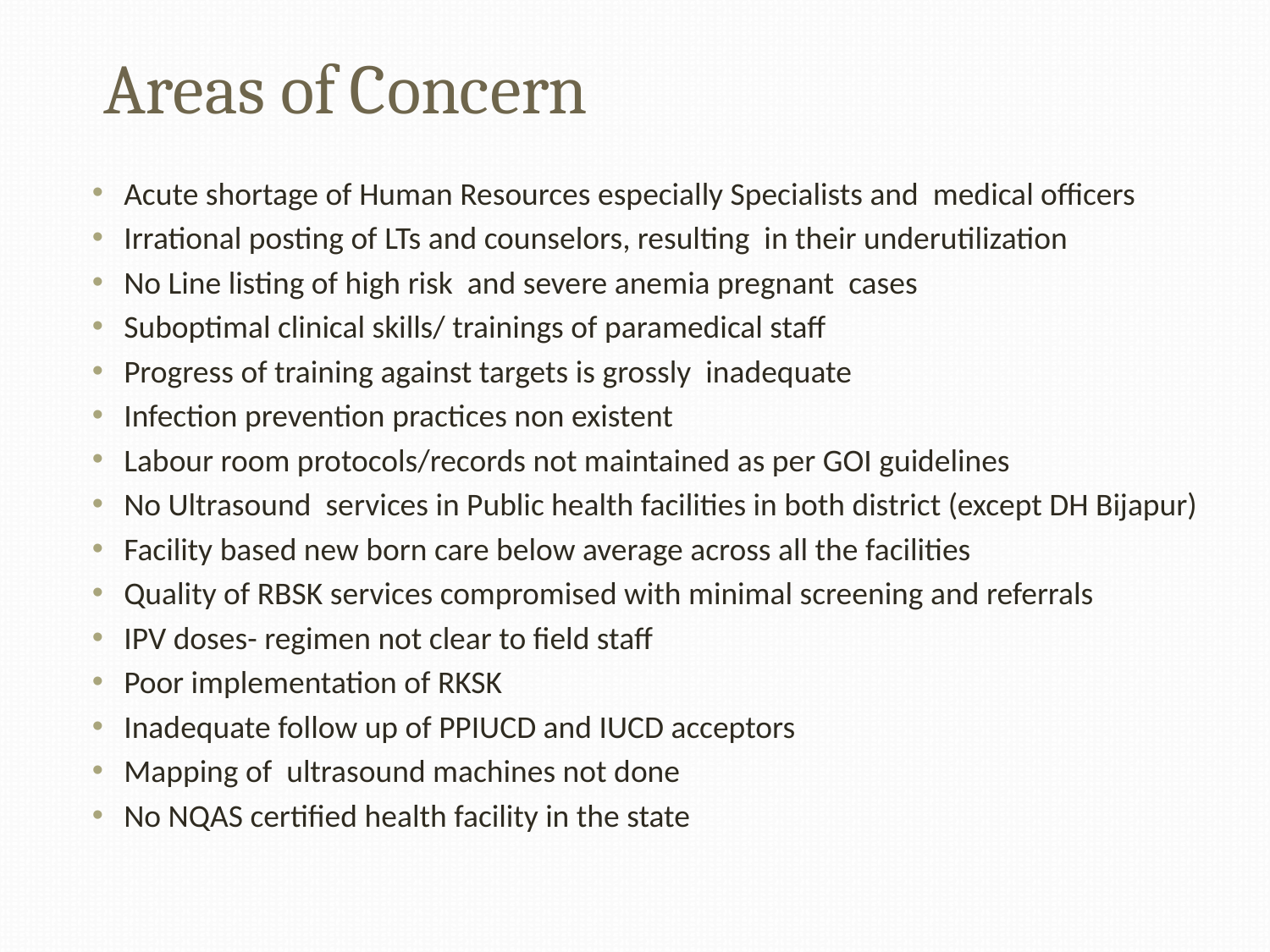

# Areas of Concern
Acute shortage of Human Resources especially Specialists and  medical officers
Irrational posting of LTs and counselors, resulting  in their underutilization
No Line listing of high risk  and severe anemia pregnant  cases
Suboptimal clinical skills/ trainings of paramedical staff
Progress of training against targets is grossly  inadequate
Infection prevention practices non existent
Labour room protocols/records not maintained as per GOI guidelines
No Ultrasound  services in Public health facilities in both district (except DH Bijapur)
Facility based new born care below average across all the facilities
Quality of RBSK services compromised with minimal screening and referrals
IPV doses- regimen not clear to field staff
Poor implementation of RKSK
Inadequate follow up of PPIUCD and IUCD acceptors
Mapping of  ultrasound machines not done
No NQAS certified health facility in the state